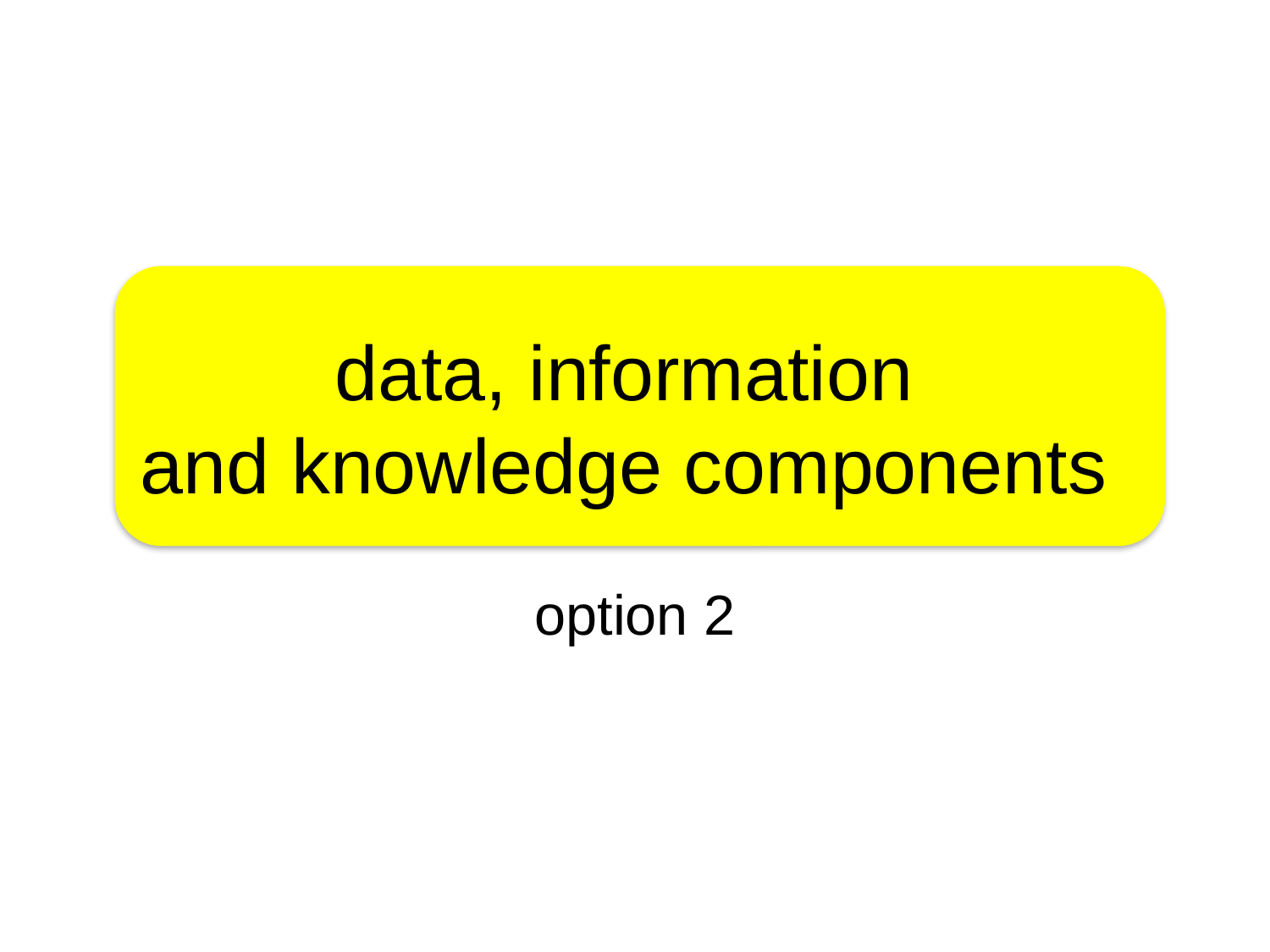

# data, information and knowledge components
option 2